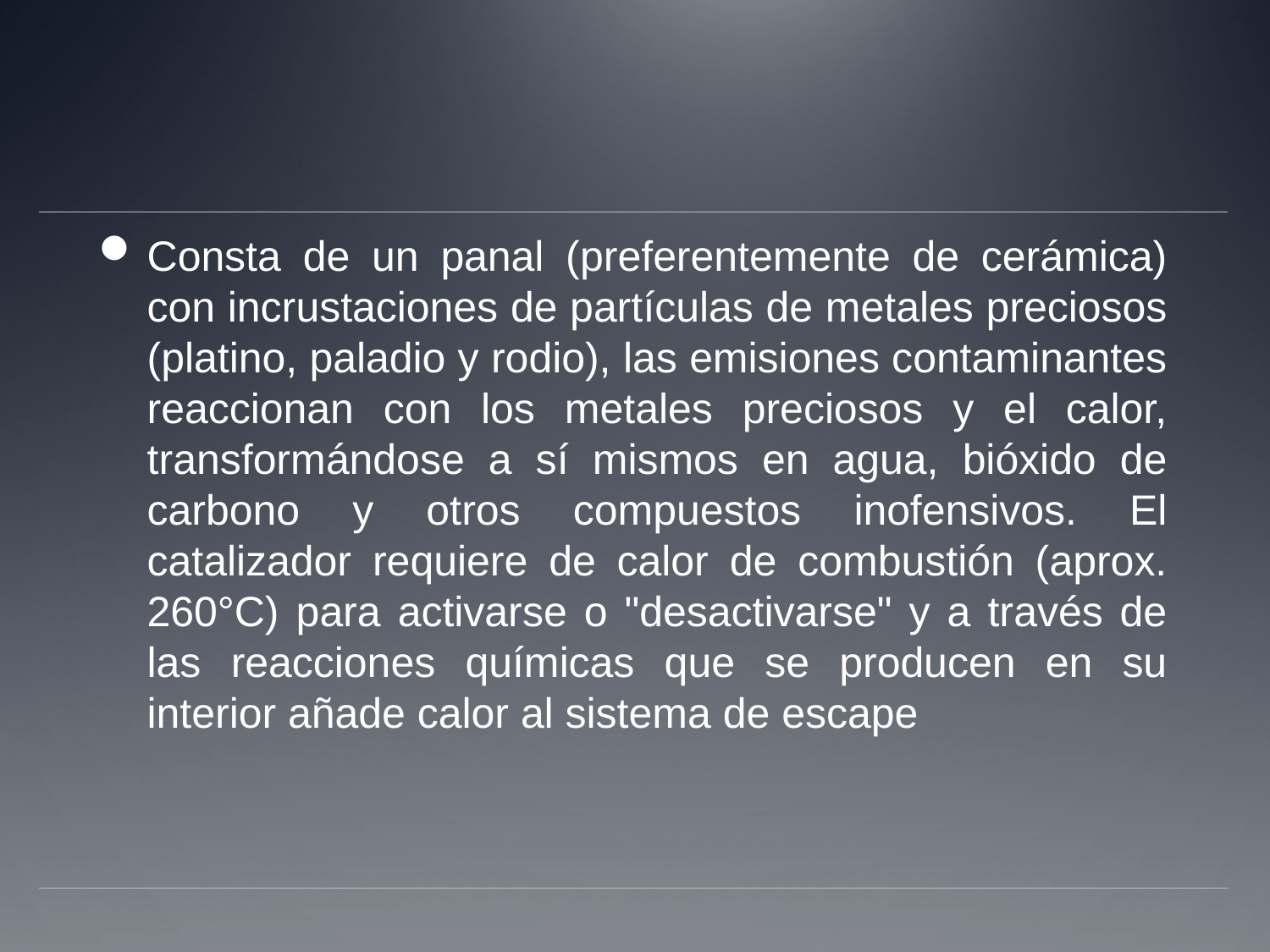

#
Consta de un panal (preferentemente de cerámica) con incrustaciones de partículas de metales preciosos (platino, paladio y rodio), las emisiones contaminantes reaccionan con los metales preciosos y el calor, transformándose a sí mismos en agua, bióxido de carbono y otros compuestos inofensivos. El catalizador requiere de calor de combustión (aprox. 260°C) para activarse o "desactivarse" y a través de las reacciones químicas que se producen en su interior añade calor al sistema de escape